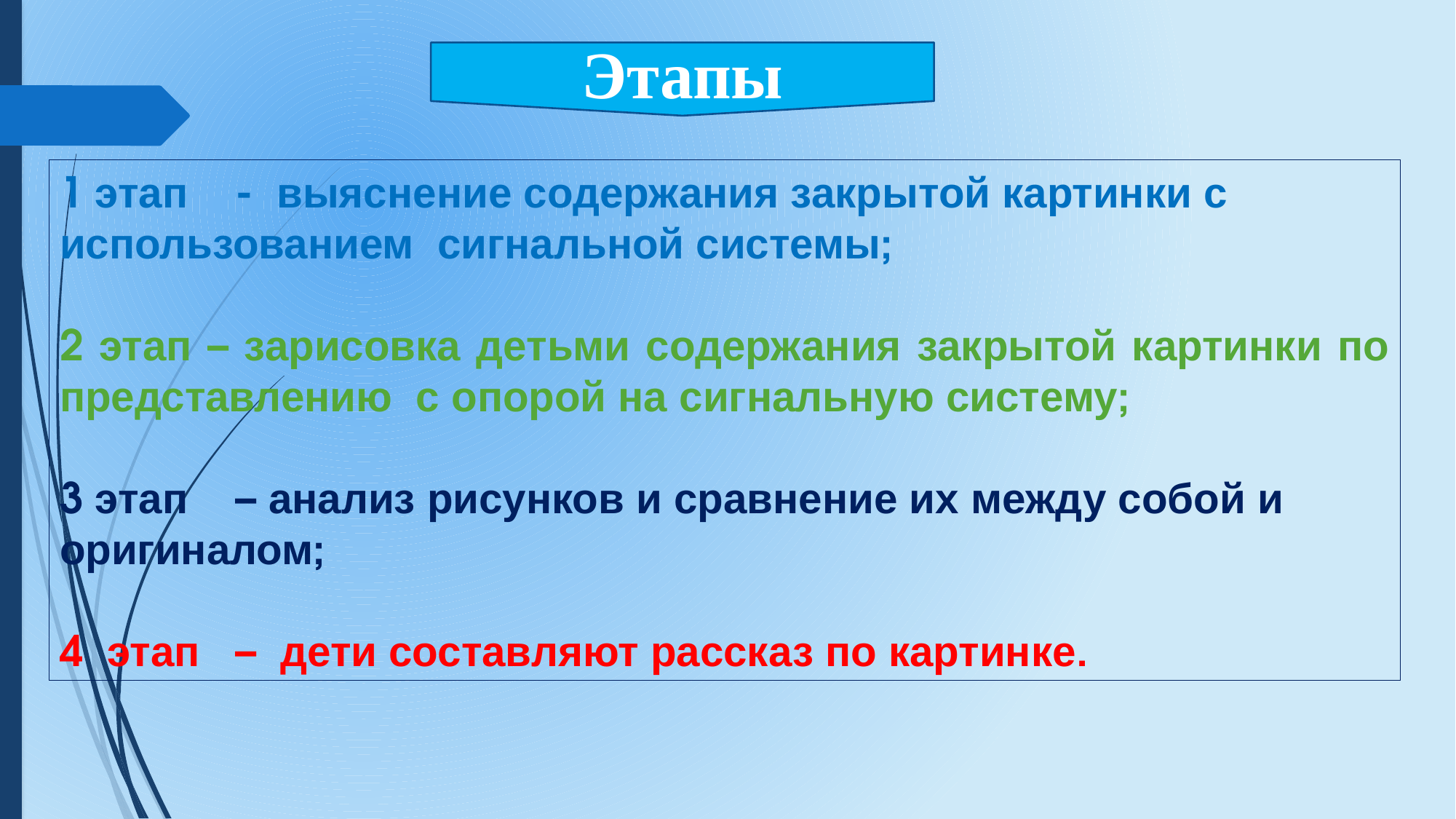

Этапы
1 этап    -  выяснение содержания закрытой картинки с использованием  сигнальной системы;

2 этап – зарисовка детьми содержания закрытой картинки по представлению  с опорой на сигнальную систему;

3 этап    – анализ рисунков и сравнение их между собой и  оригиналом;

4  этап   –  дети составляют рассказ по картинке.